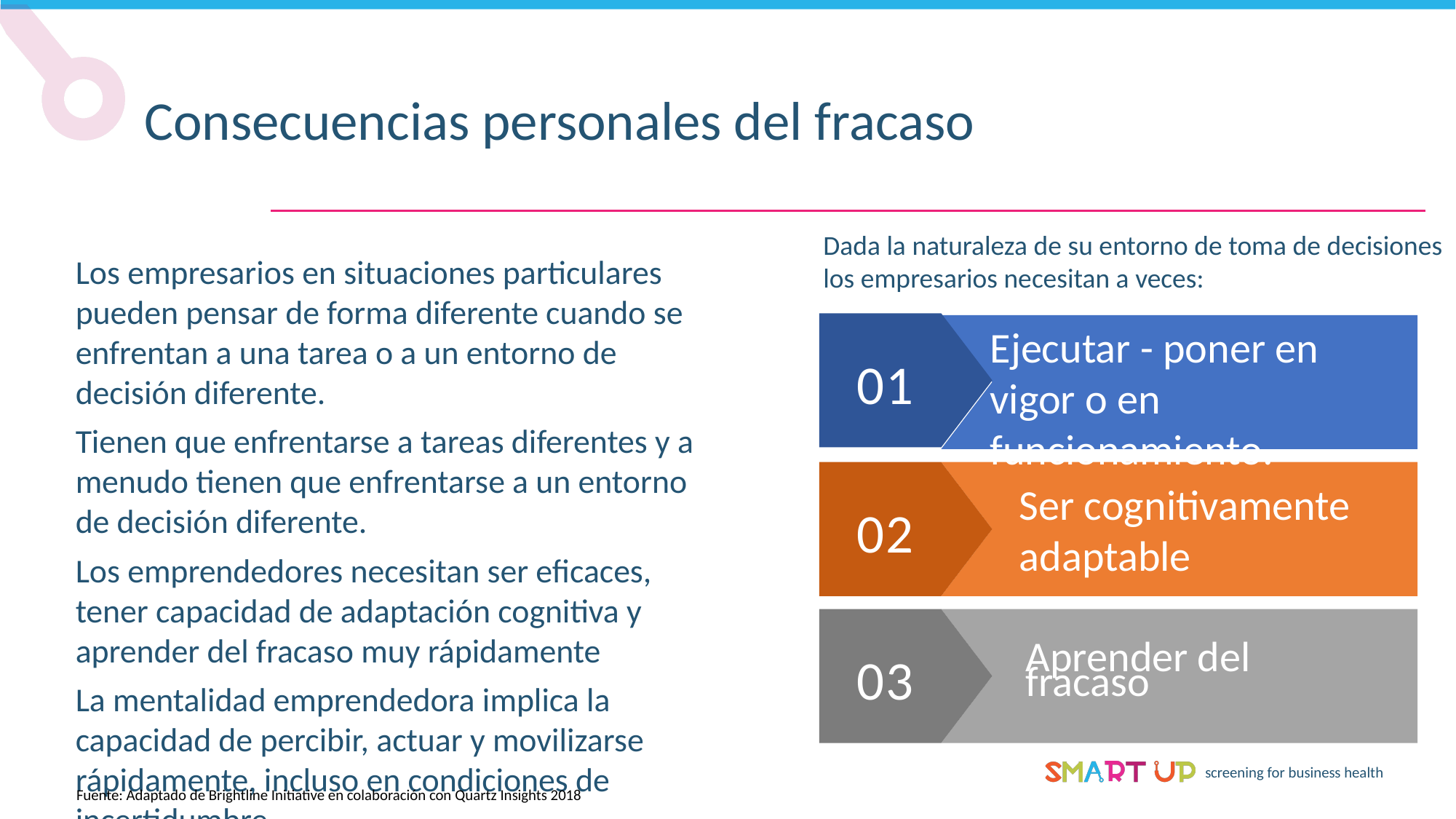

Consecuencias personales del fracaso
Dada la naturaleza de su entorno de toma de decisiones
los empresarios necesitan a veces:
Los empresarios en situaciones particulares pueden pensar de forma diferente cuando se enfrentan a una tarea o a un entorno de decisión diferente.
Tienen que enfrentarse a tareas diferentes y a menudo tienen que enfrentarse a un entorno de decisión diferente.
Los emprendedores necesitan ser eficaces, tener capacidad de adaptación cognitiva y aprender del fracaso muy rápidamente
La mentalidad emprendedora implica la capacidad de percibir, actuar y movilizarse rápidamente, incluso en condiciones de incertidumbre

Ejecutar - poner en vigor o en funcionamiento.
01

Ser cognitivamente adaptable
02

03
Aprender del fracaso
Fuente: Adaptado de Brightline Initiative en colaboración con Quartz Insights 2018